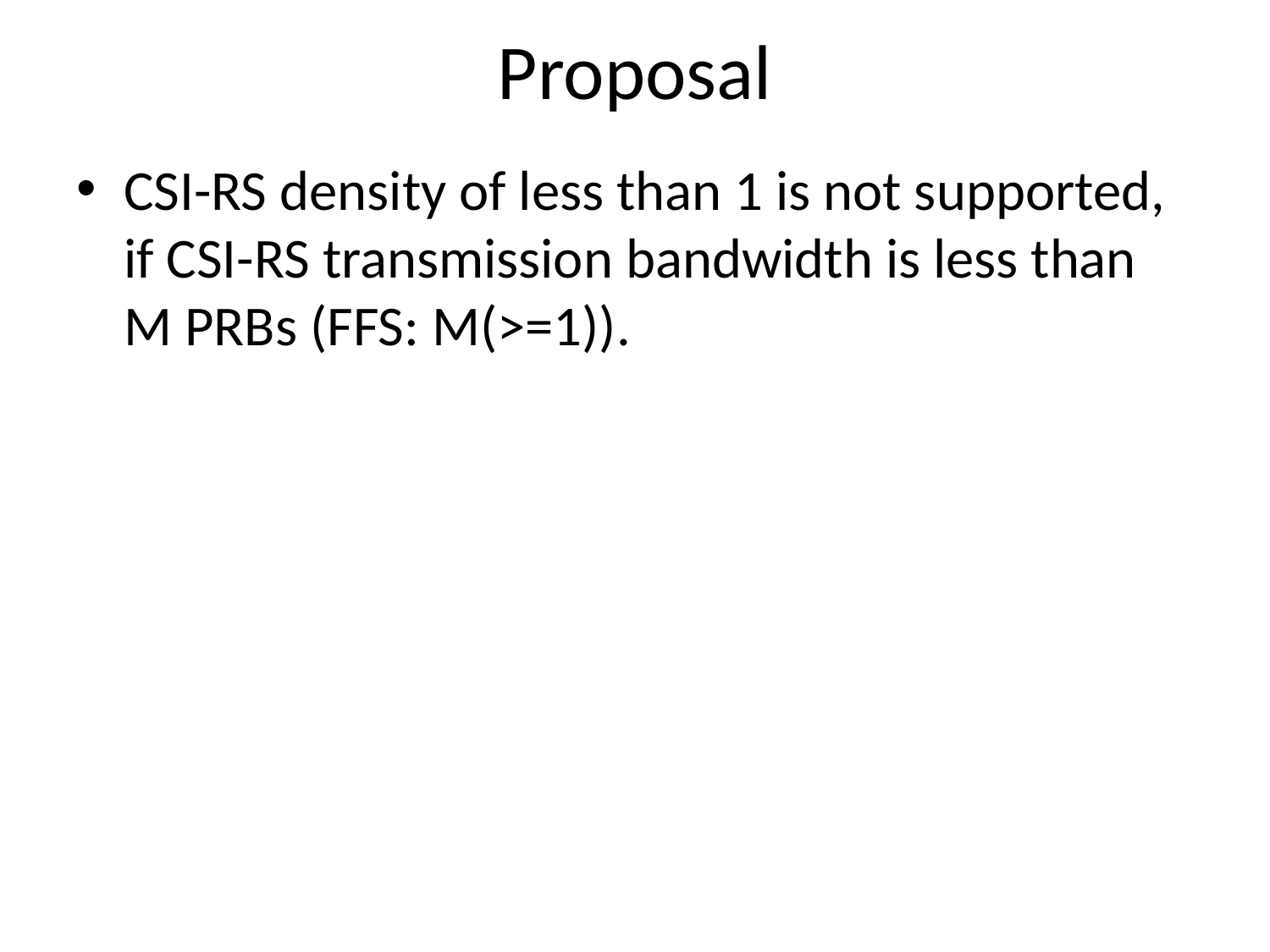

# Proposal
CSI-RS density of less than 1 is not supported, if CSI-RS transmission bandwidth is less than M PRBs (FFS: M(>=1)).